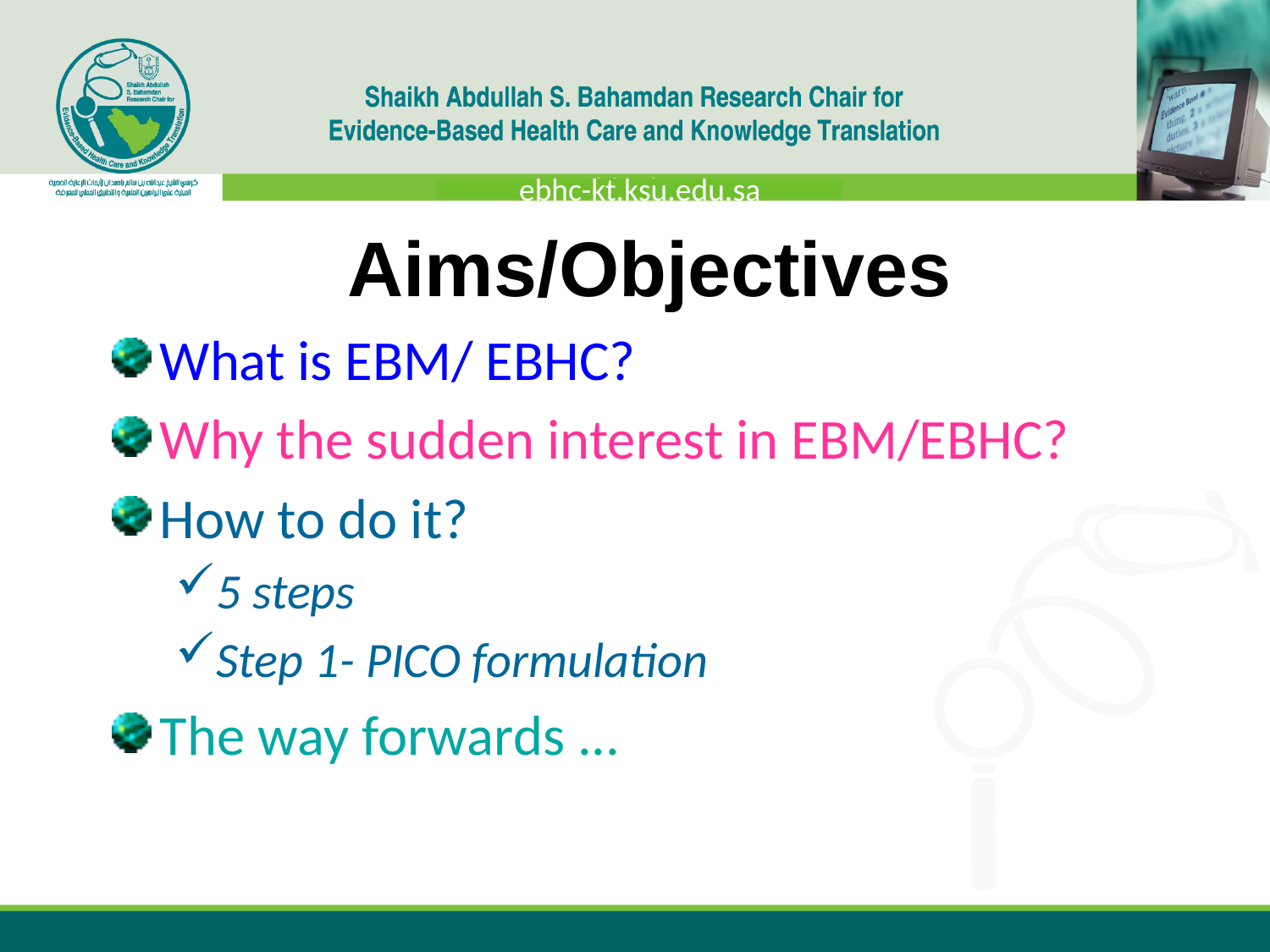

# Aims/Objectives
What is EBM/ EBHC?
Why the sudden interest in EBM/EBHC?
How to do it?
5 steps
Step 1- PICO formulation
The way forwards ...